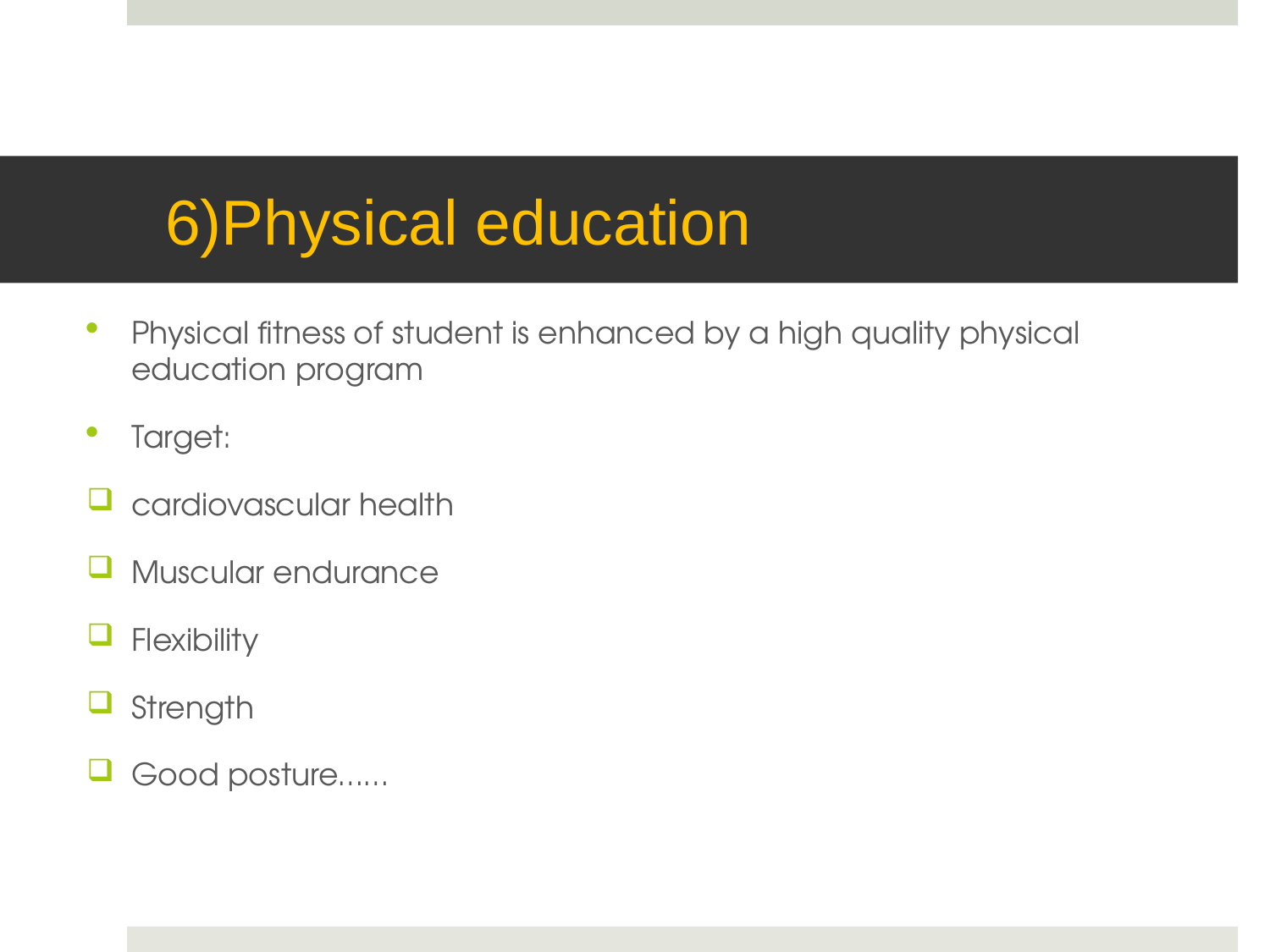

# 6)Physical education
Physical fitness of student is enhanced by a high quality physical education program
Target:
cardiovascular health
Muscular endurance
Flexibility
Strength
Good posture……